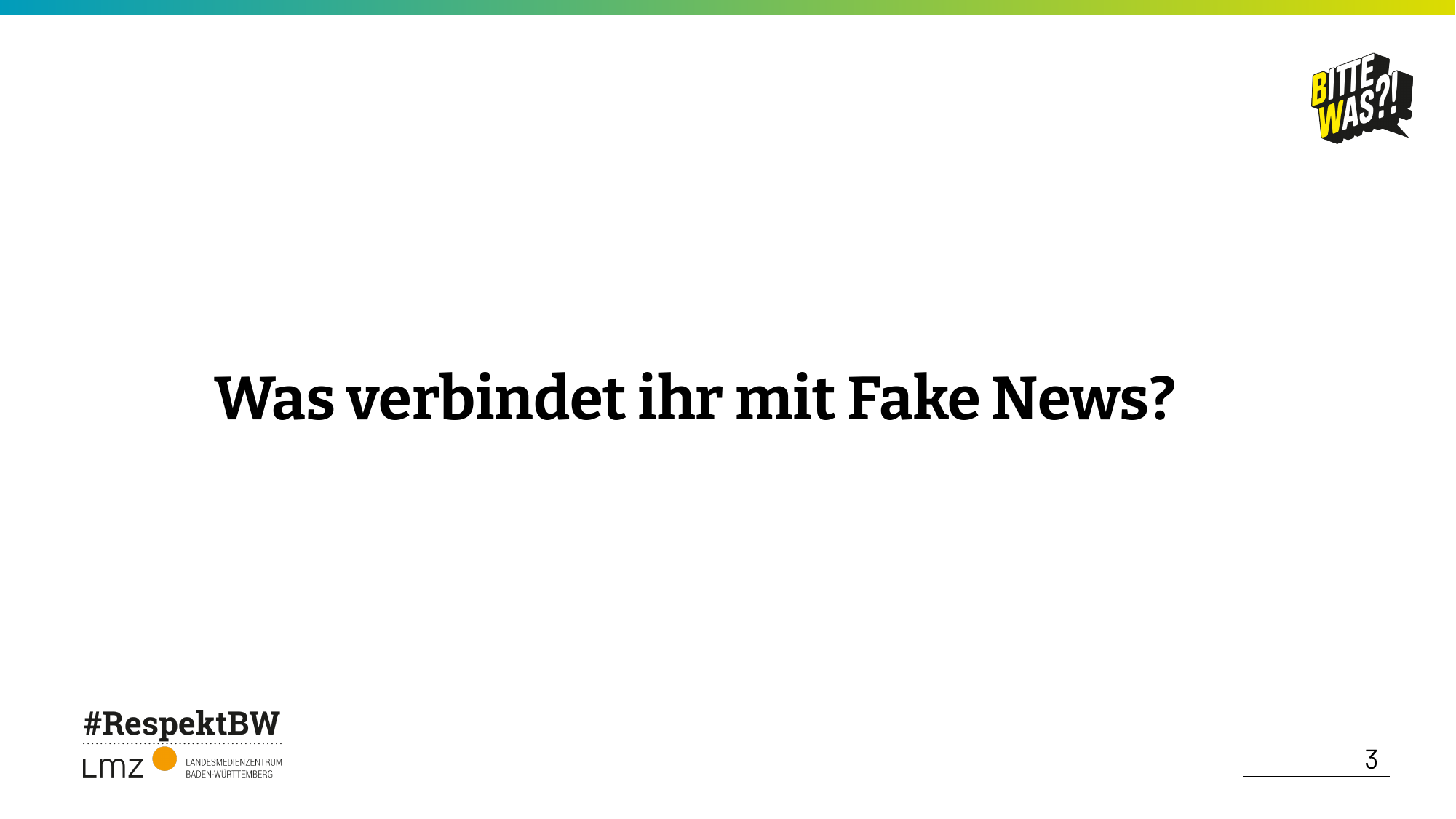

Was verbindet ihr mit Fake News?
3